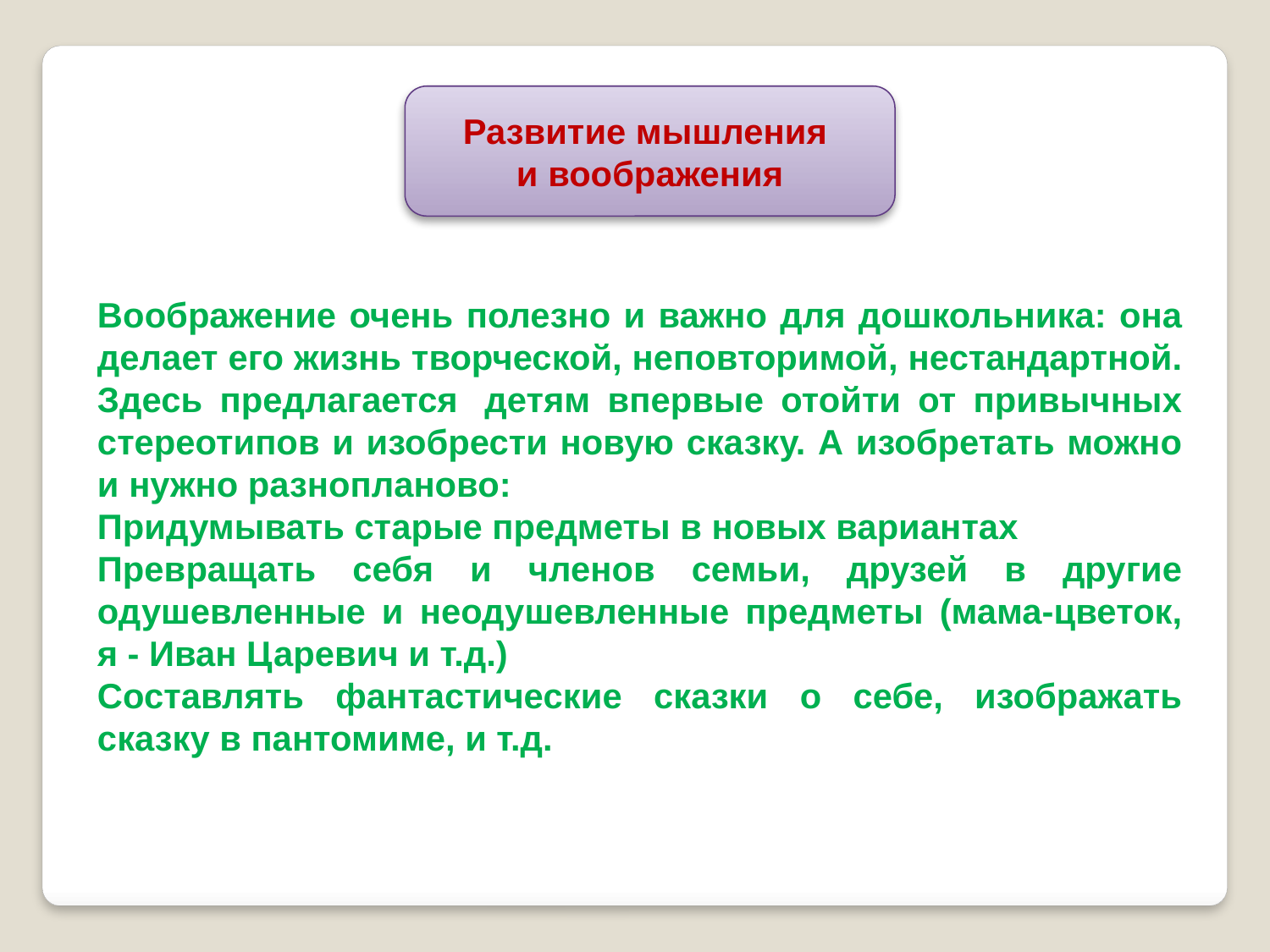

Развитие мышления
и воображения
Воображение очень полезно и важно для дошкольника: она делает его жизнь творческой, неповторимой, нестандартной. Здесь предлагается  детям впервые отойти от привычных стереотипов и изобрести новую сказку. А изобретать можно и нужно разнопланово:
Придумывать старые предметы в новых вариантах
Превращать себя и членов семьи, друзей в другие одушевленные и неодушевленные предметы (мама-цветок, я - Иван Царевич и т.д.)
Составлять фантастические сказки о себе, изображать сказку в пантомиме, и т.д.